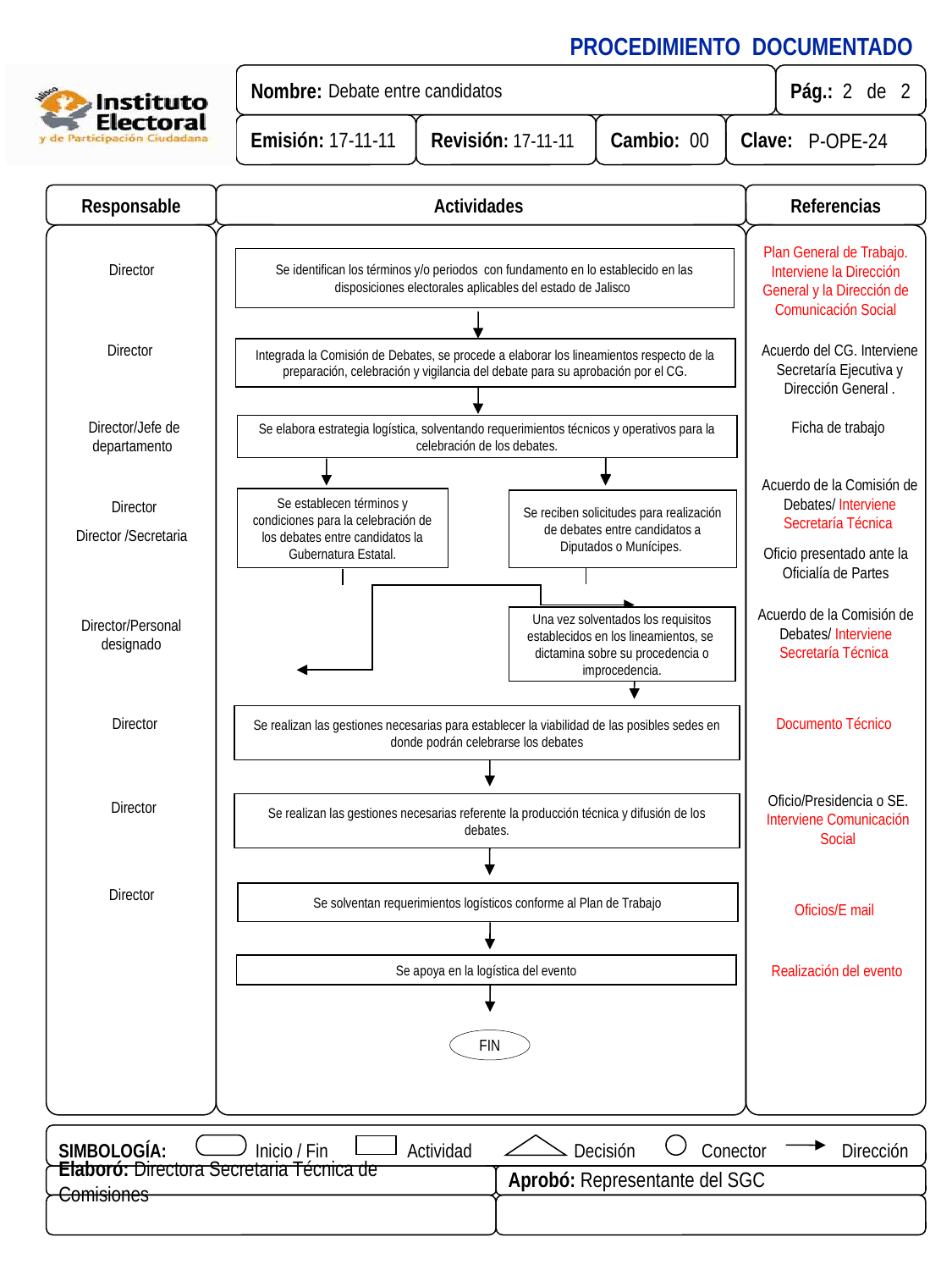

Responsable
Actividades
Referencias

Plan General de Trabajo. Interviene la Dirección General y la Dirección de Comunicación Social
Se identifican los términos y/o periodos  con fundamento en lo establecido en las disposiciones electorales aplicables del estado de Jalisco
Director
Director
Integrada la Comisión de Debates, se procede a elaborar los lineamientos respecto de la preparación, celebración y vigilancia del debate para su aprobación por el CG.
Acuerdo del CG. Interviene Secretaría Ejecutiva y Dirección General .
Se elabora estrategia logística, solventando requerimientos técnicos y operativos para la celebración de los debates.
Director/Jefe de departamento
Ficha de trabajo
Acuerdo de la Comisión de Debates/ Interviene Secretaría Técnica
Se establecen términos y condiciones para la celebración de los debates entre candidatos la Gubernatura Estatal.
Se reciben solicitudes para realización de debates entre candidatos a Diputados o Munícipes.
Director
Director /Secretaria
Oficio presentado ante la Oficialía de Partes
Acuerdo de la Comisión de Debates/ Interviene Secretaría Técnica
Una vez solventados los requisitos establecidos en los lineamientos, se  dictamina sobre su procedencia o improcedencia.
Director/Personal designado
Se realizan las gestiones necesarias para establecer la viabilidad de las posibles sedes en donde podrán celebrarse los debates
Director
Documento Técnico
Oficio/Presidencia o SE.
Interviene Comunicación Social
Se realizan las gestiones necesarias referente la producción técnica y difusión de los debates.
Director
Director
Se solventan requerimientos logísticos conforme al Plan de Trabajo
Oficios/E mail
Se apoya en la logística del evento
Realización del evento
FIN